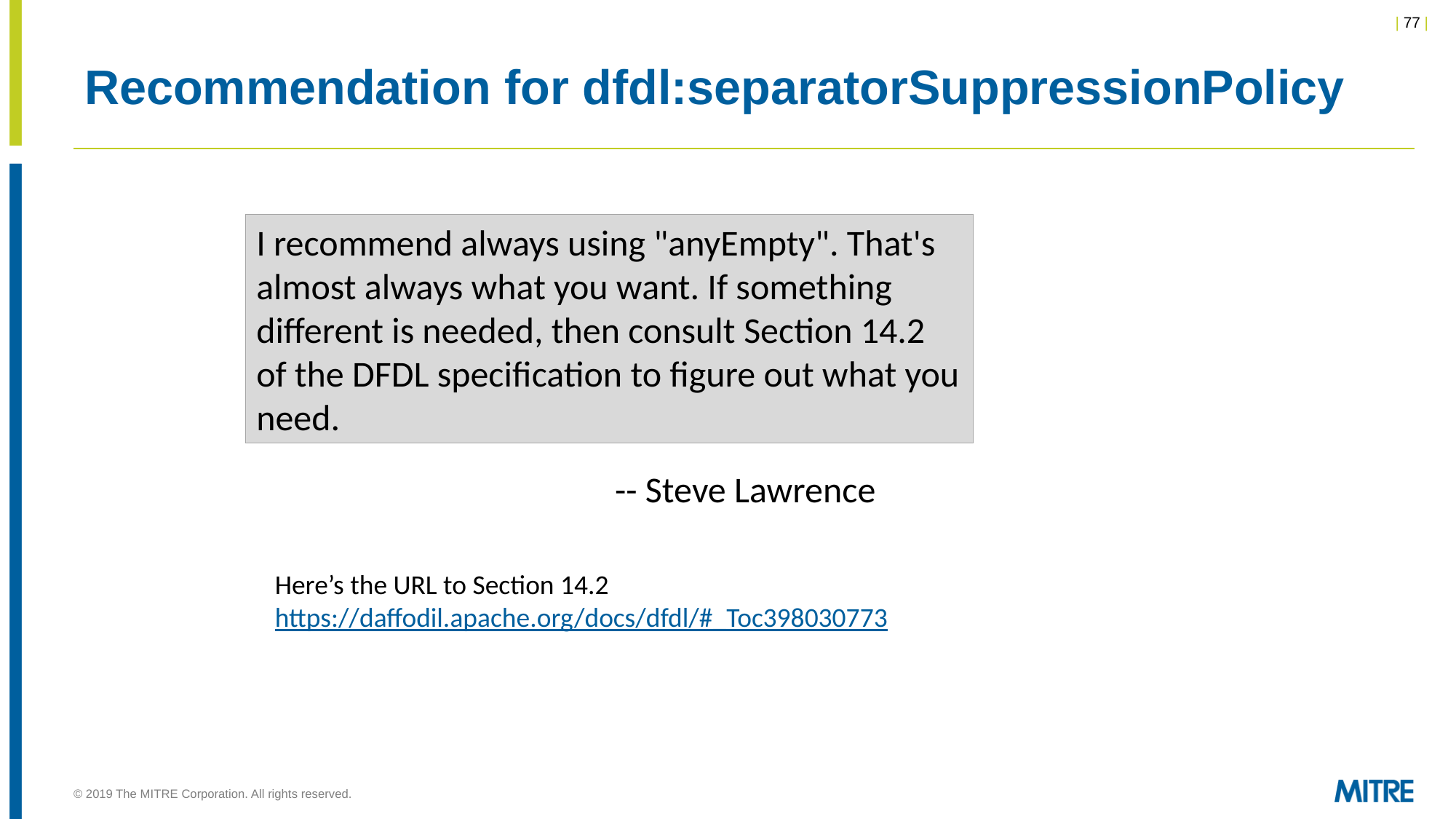

# Recommendation for dfdl:separatorSuppressionPolicy
I recommend always using "anyEmpty". That's almost always what you want. If something different is needed, then consult Section 14.2 of the DFDL specification to figure out what you need.
-- Steve Lawrence
Here’s the URL to Section 14.2
https://daffodil.apache.org/docs/dfdl/#_Toc398030773
© 2019 The MITRE Corporation. All rights reserved.